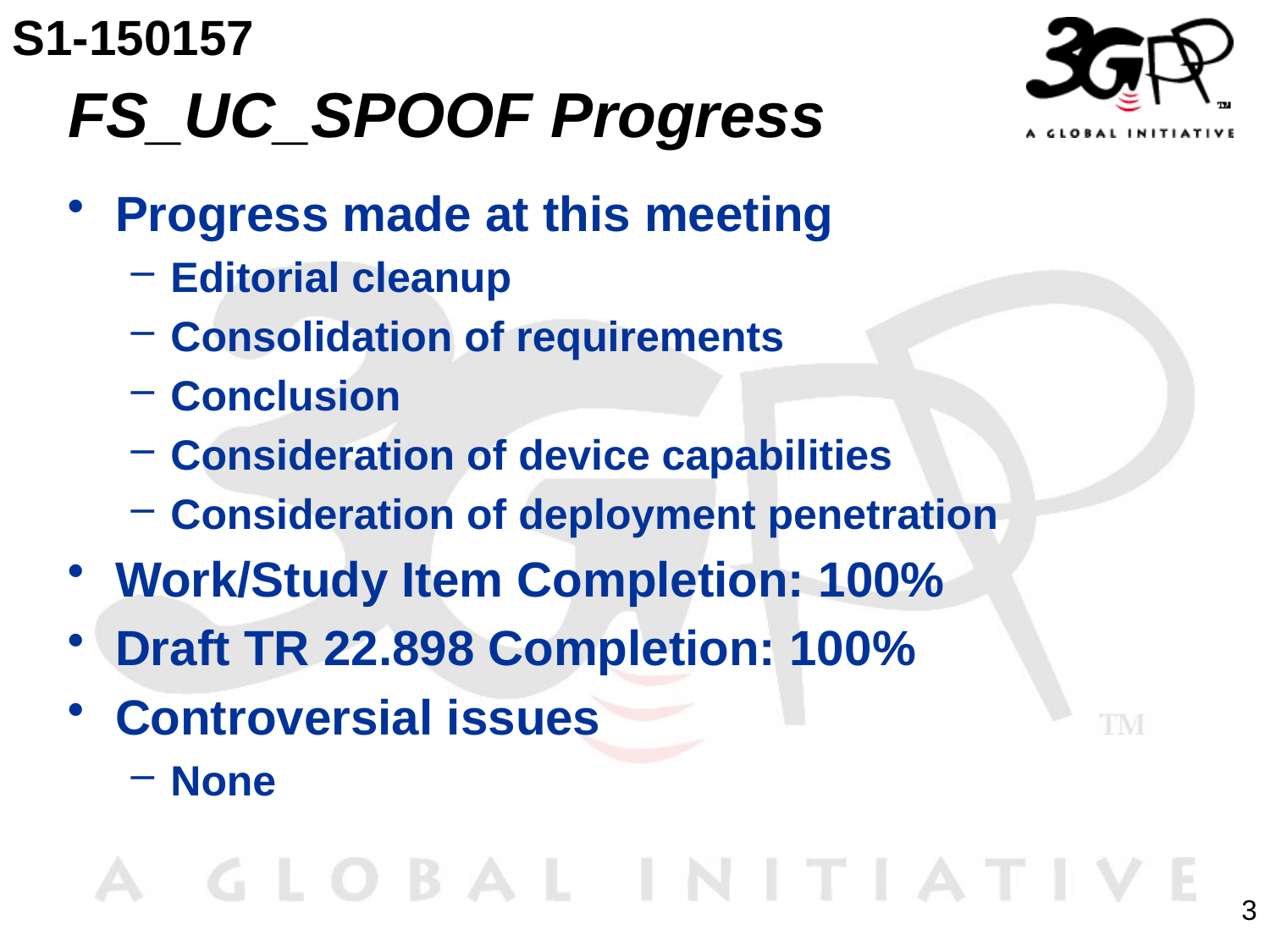

S1-150157
# FS_UC_SPOOF Progress
Progress made at this meeting
Editorial cleanup
Consolidation of requirements
Conclusion
Consideration of device capabilities
Consideration of deployment penetration
Work/Study Item Completion: 100%
Draft TR 22.898 Completion: 100%
Controversial issues
None
3